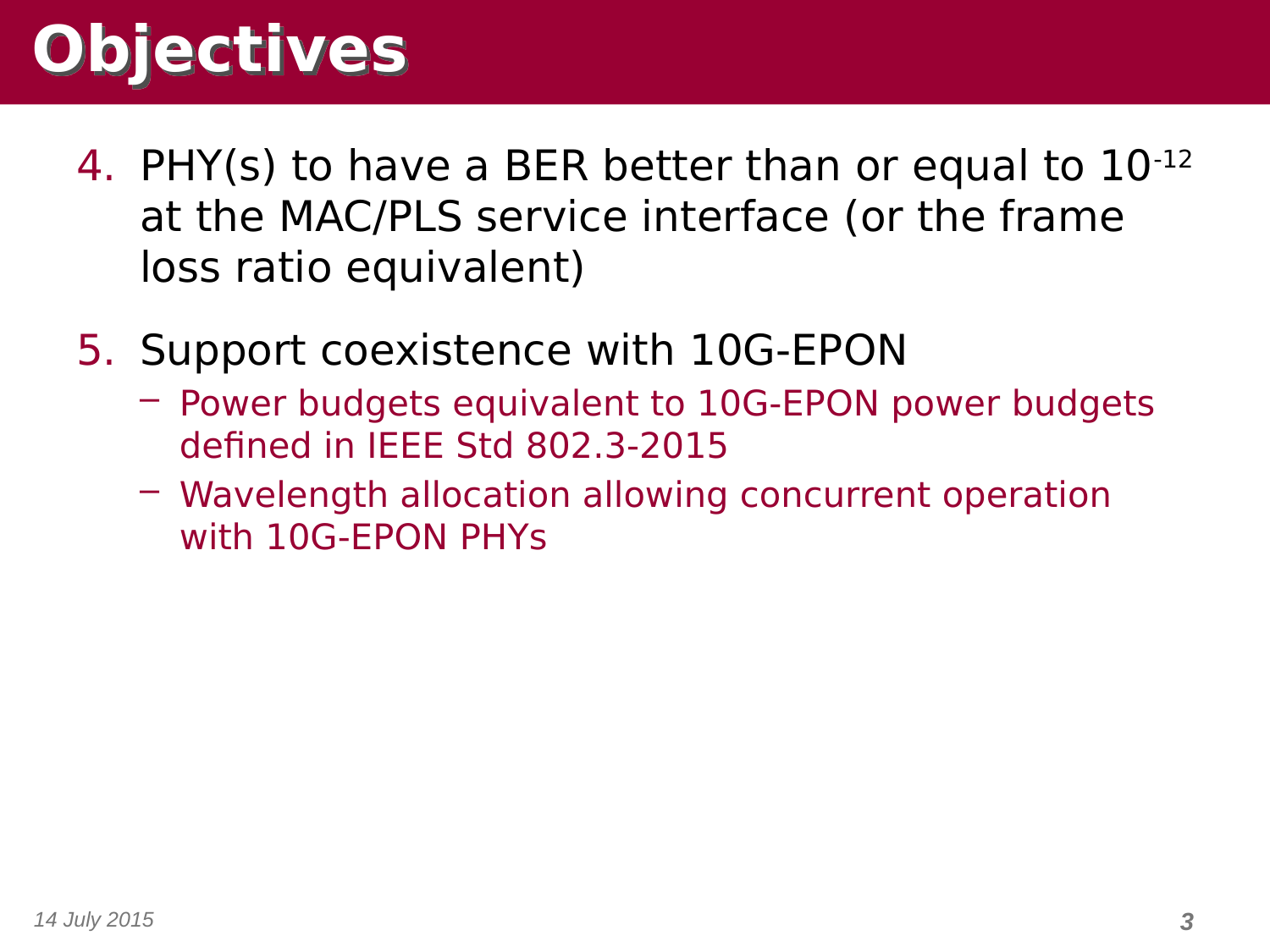

# Objectives
PHY(s) to have a BER better than or equal to 10-12 at the MAC/PLS service interface (or the frame loss ratio equivalent)
Support coexistence with 10G-EPON
Power budgets equivalent to 10G-EPON power budgets defined in IEEE Std 802.3-2015
Wavelength allocation allowing concurrent operation with 10G-EPON PHYs
14 July 2015
3